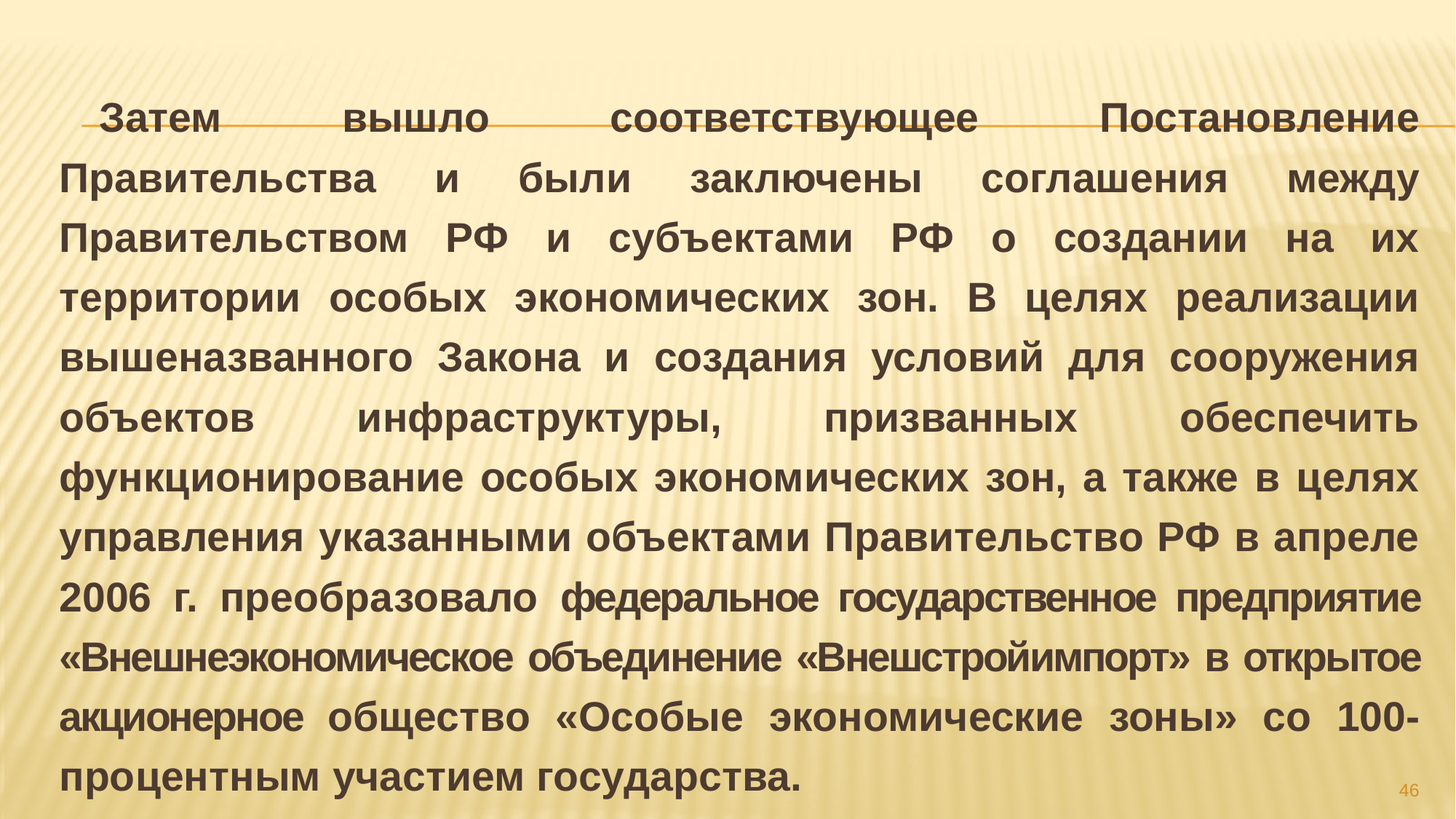

Затем вышло соответствующее Постановление Правительства и были заключены соглашения между Правительством РФ и субъектами РФ о создании на их территории особых экономических зон. В целях реализации вышеназванного Закона и создания условий для сооружения объектов инфраструктуры, призванных обеспечить функционирование особых экономических зон, а также в целях управления указанными объектами Правительство РФ в апреле 2006 г. преобразовало федеральное государственное предприятие «Внешнеэкономическое объединение «Внешстройимпорт» в открытое акционерное общество «Особые экономические зоны» со 100-процентным участием государства.

#
46